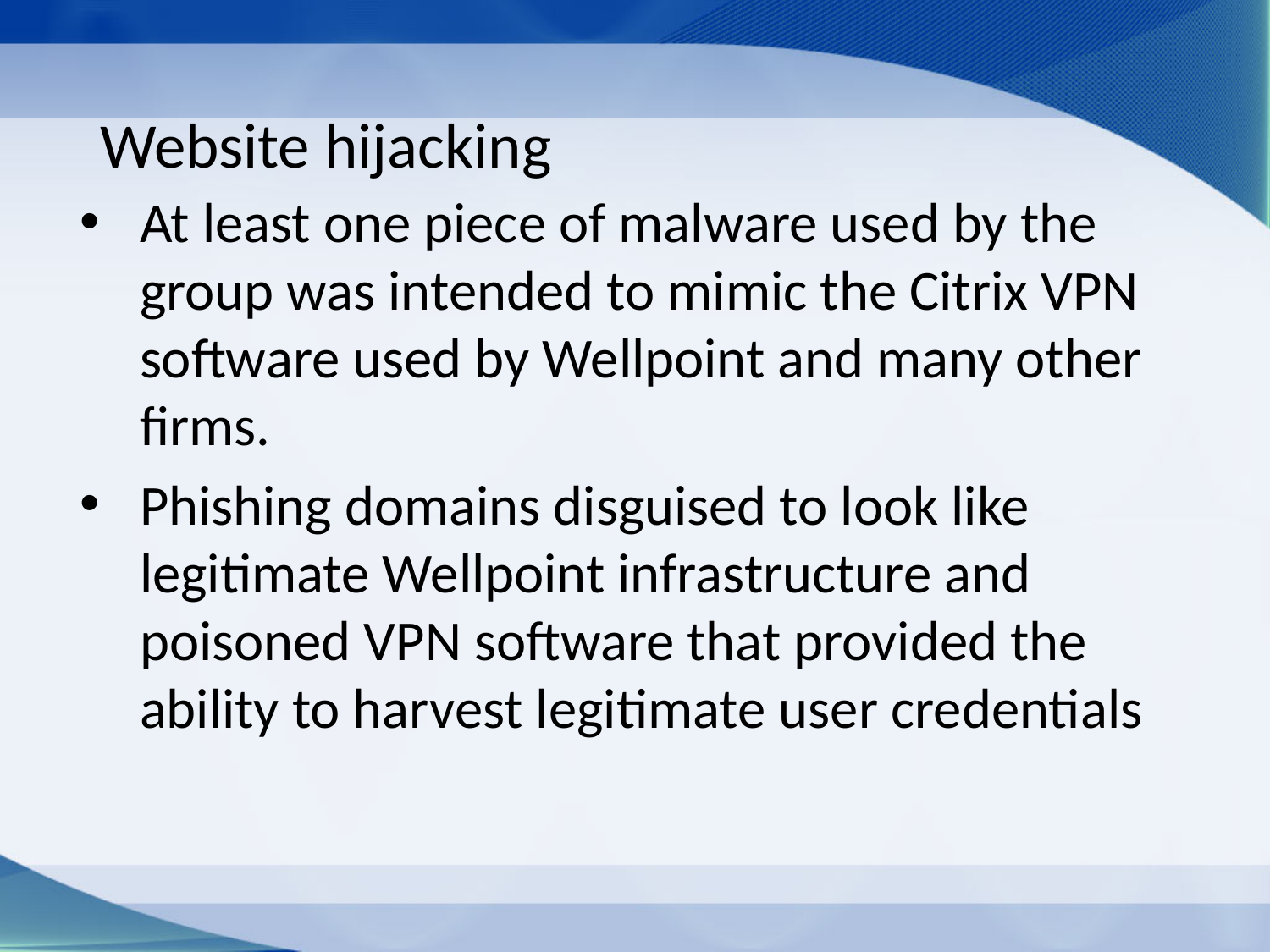

# Website hijacking
At least one piece of malware used by the group was intended to mimic the Citrix VPN software used by Wellpoint and many other firms.
Phishing domains disguised to look like legitimate Wellpoint infrastructure and poisoned VPN software that provided the ability to harvest legitimate user credentials